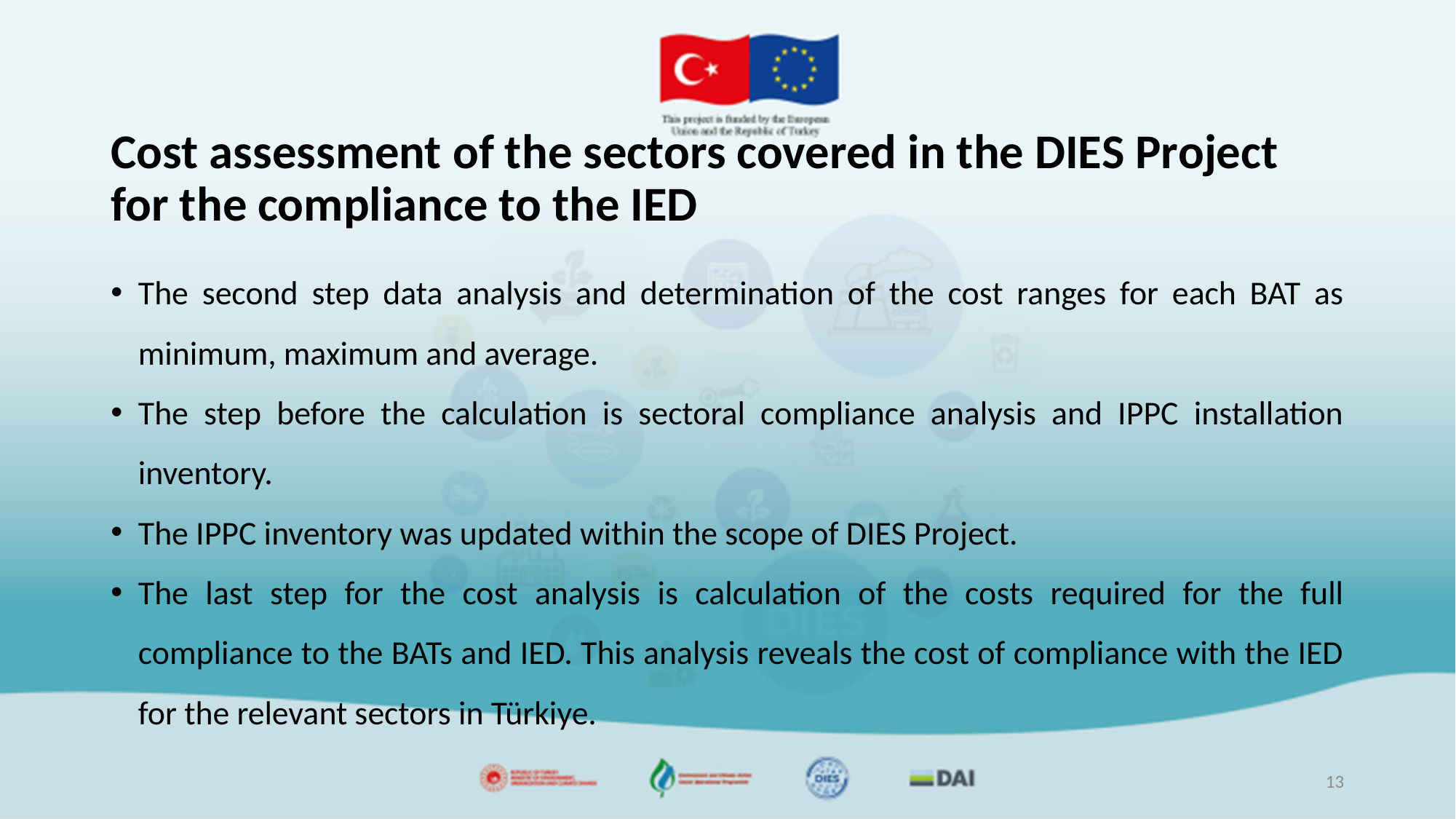

# Cost assessment of the sectors covered in the DIES Project for the compliance to the IED
The second step data analysis and determination of the cost ranges for each BAT as minimum, maximum and average.
The step before the calculation is sectoral compliance analysis and IPPC installation inventory.
The IPPC inventory was updated within the scope of DIES Project.
The last step for the cost analysis is calculation of the costs required for the full compliance to the BATs and IED. This analysis reveals the cost of compliance with the IED for the relevant sectors in Türkiye.
13